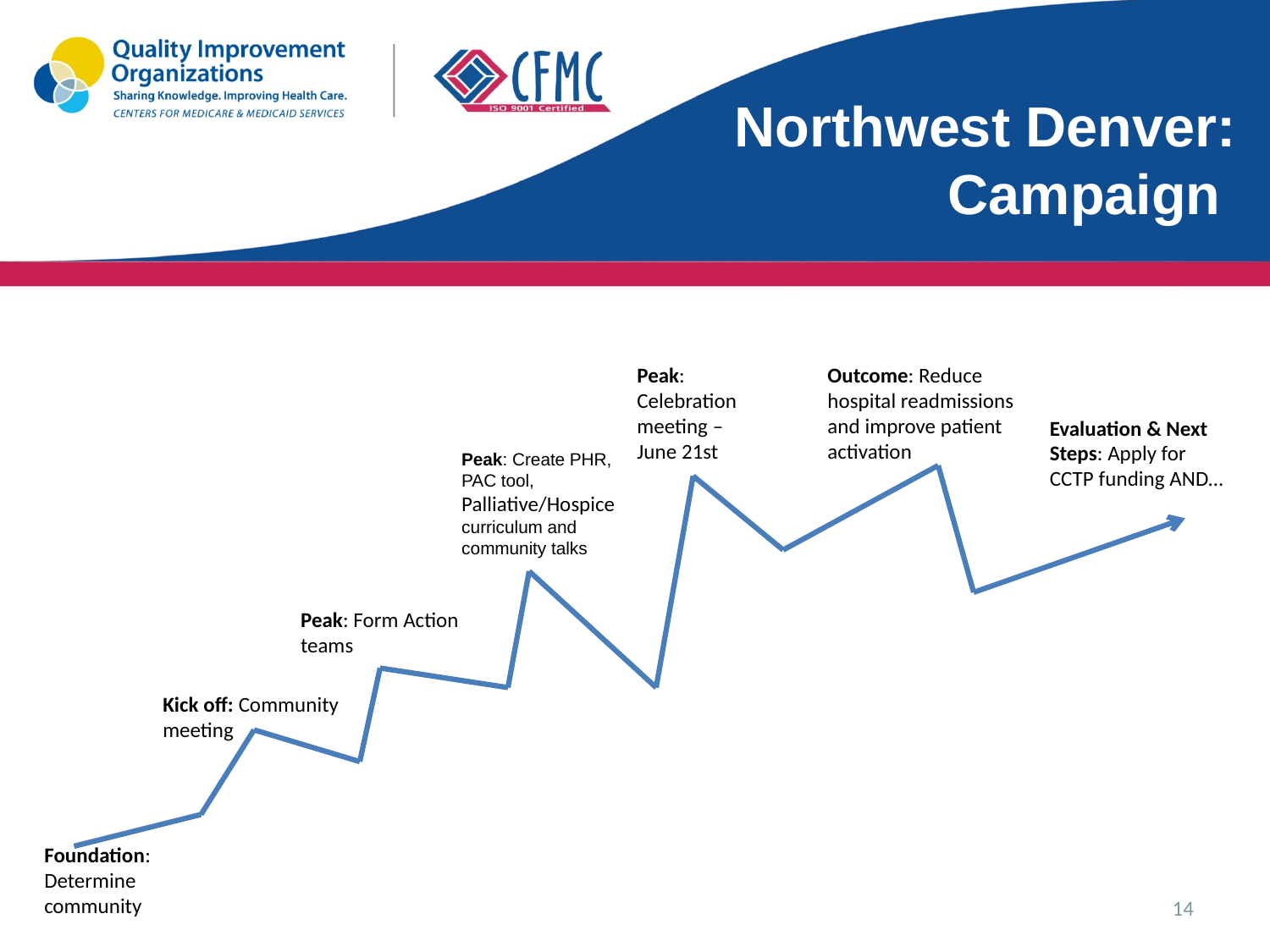

# Northwest Denver: Campaign
Peak: Celebration meeting – June 21st
Outcome: Reduce hospital readmissions and improve patient activation
Evaluation & Next Steps: Apply for CCTP funding AND…
Peak: Create PHR, PAC tool, Palliative/Hospice curriculum and community talks

Peak: Form Action teams
Kick off: Community meeting
Foundation: Determine community
14